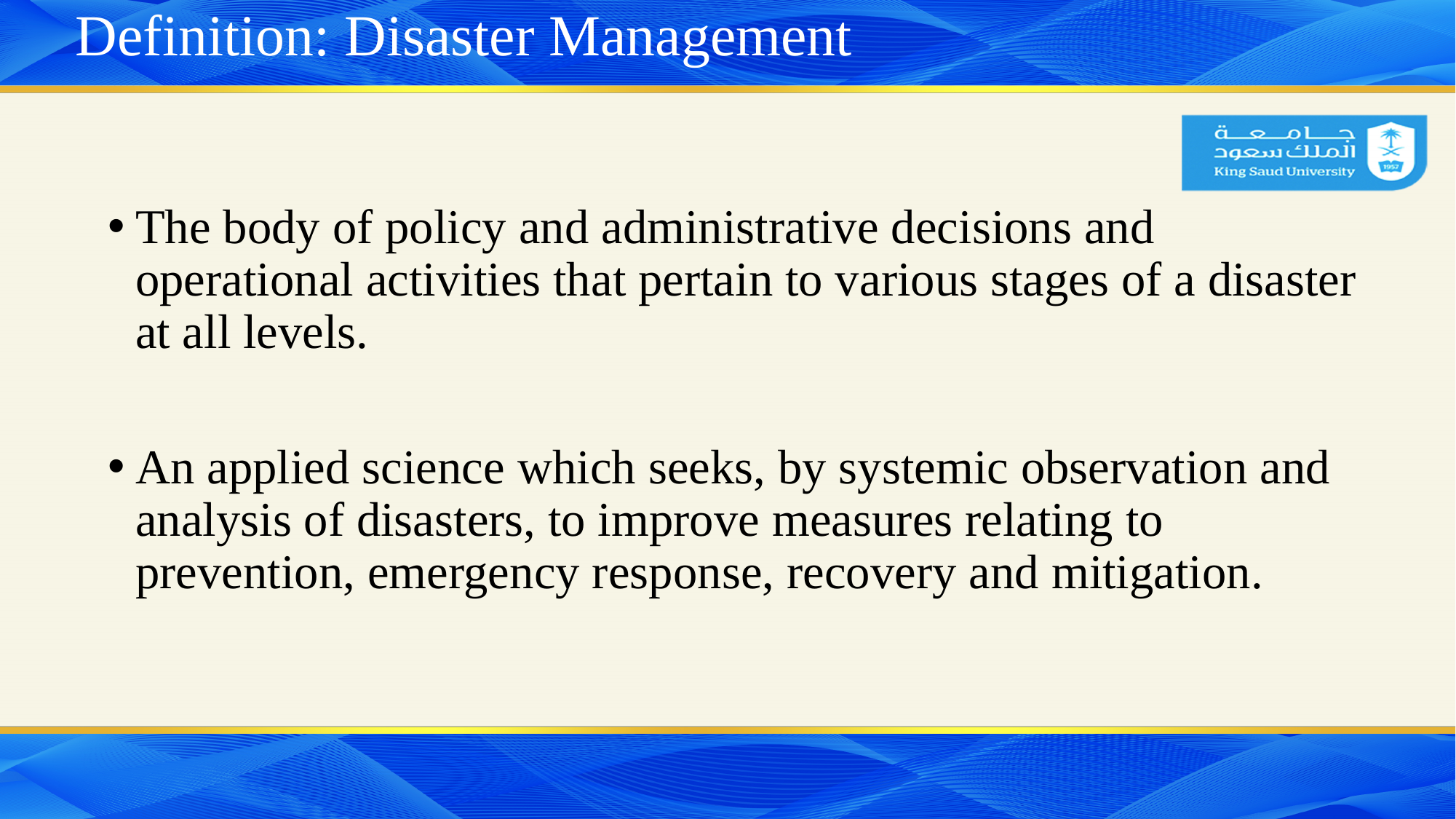

# Definition: Disaster Management
The body of policy and administrative decisions and operational activities that pertain to various stages of a disaster at all levels.

An applied science which seeks, by systemic observation and analysis of disasters, to improve measures relating to prevention, emergency response, recovery and mitigation.